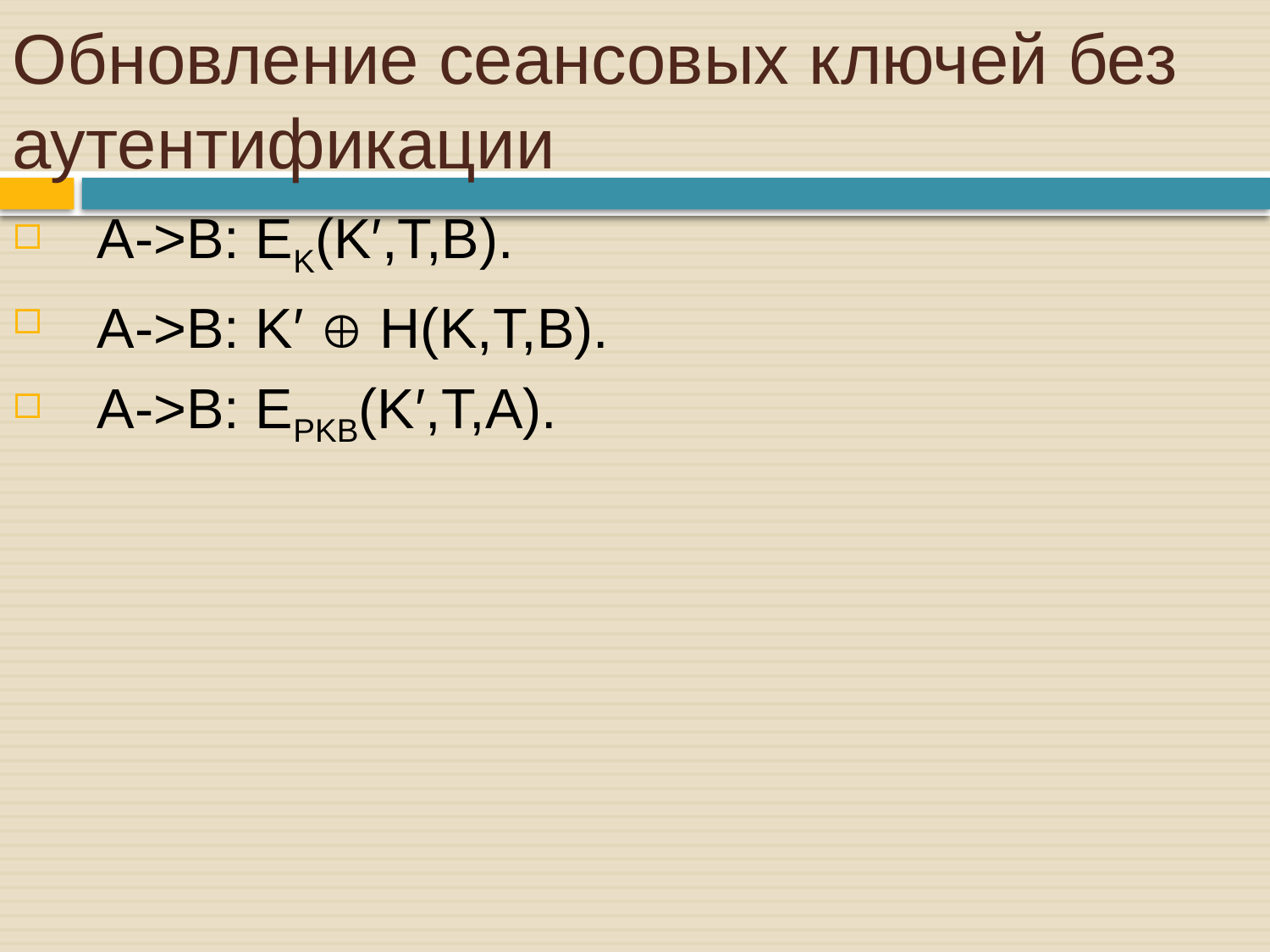

# Обновление сеансовых ключей без аутентификации
A->B: EK(K′,T,B).
A->B: K′ ⊕ H(K,T,B).
A->B: EPKB(K′,T,A).